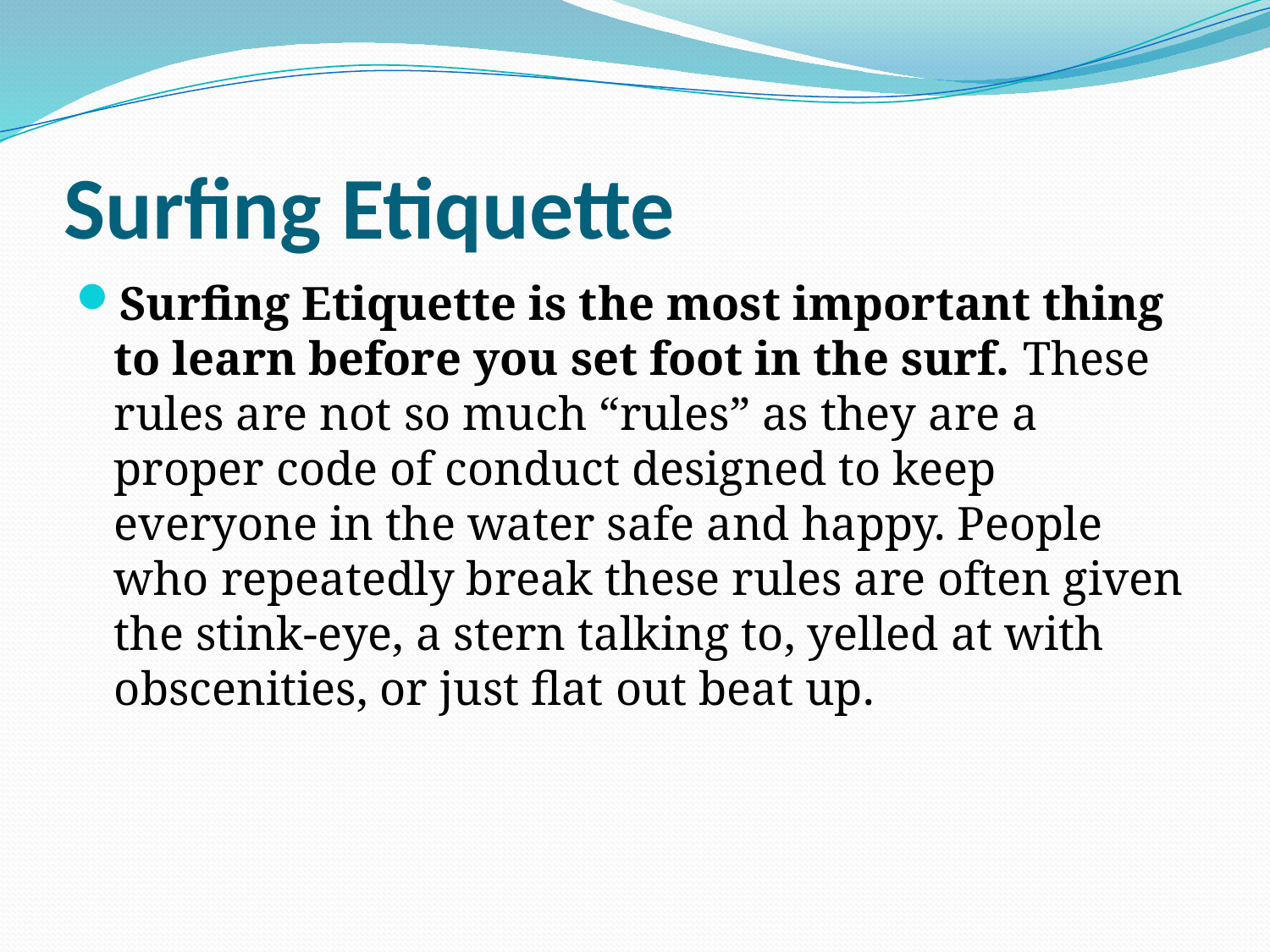

# Surfing Etiquette
Surfing Etiquette is the most important thing to learn before you set foot in the surf. These rules are not so much “rules” as they are a proper code of conduct designed to keep everyone in the water safe and happy. People who repeatedly break these rules are often given the stink-eye, a stern talking to, yelled at with obscenities, or just flat out beat up.